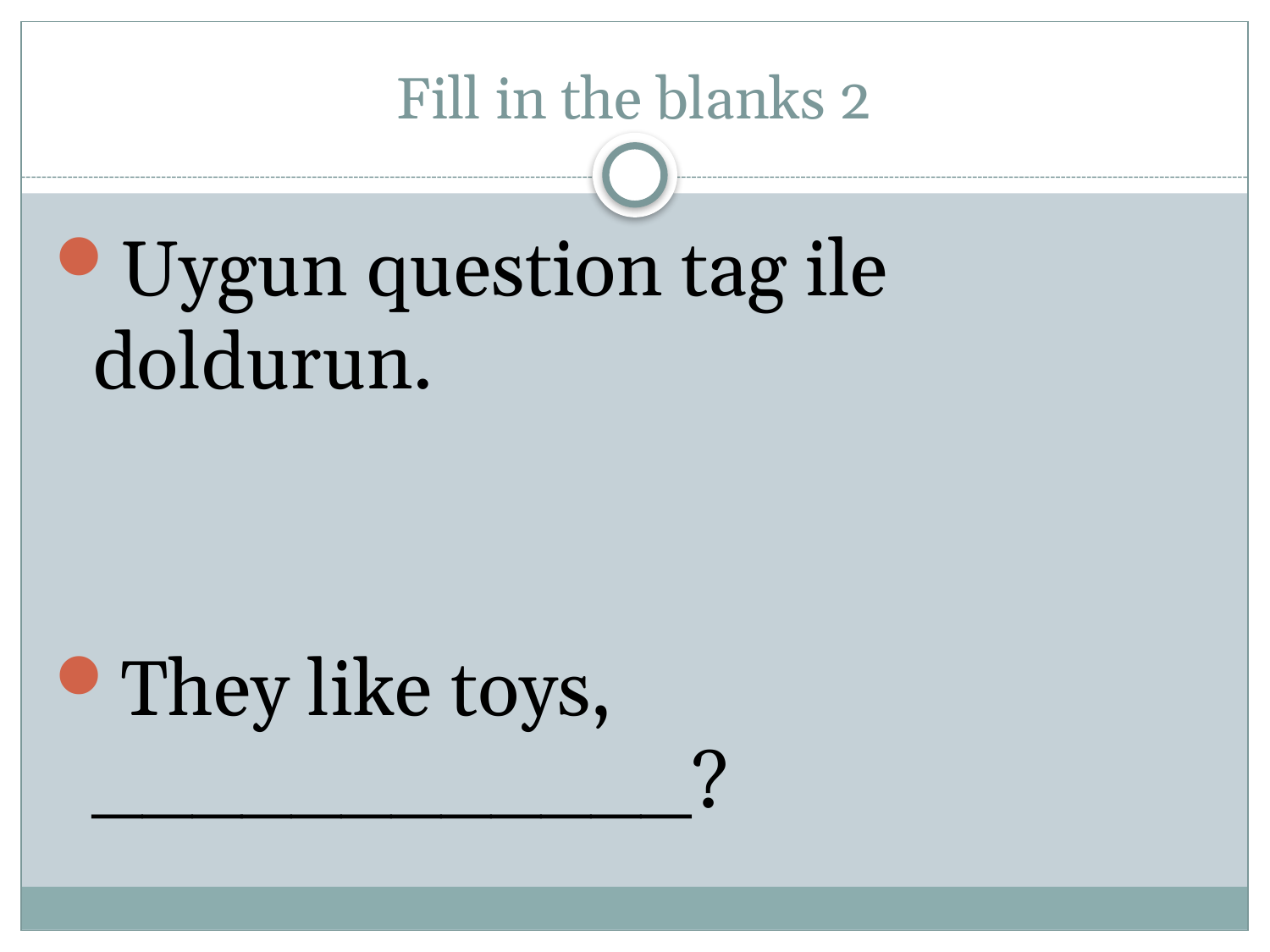

# Fill in the blanks 2
Uygun question tag ile doldurun.

They like toys, ____________?